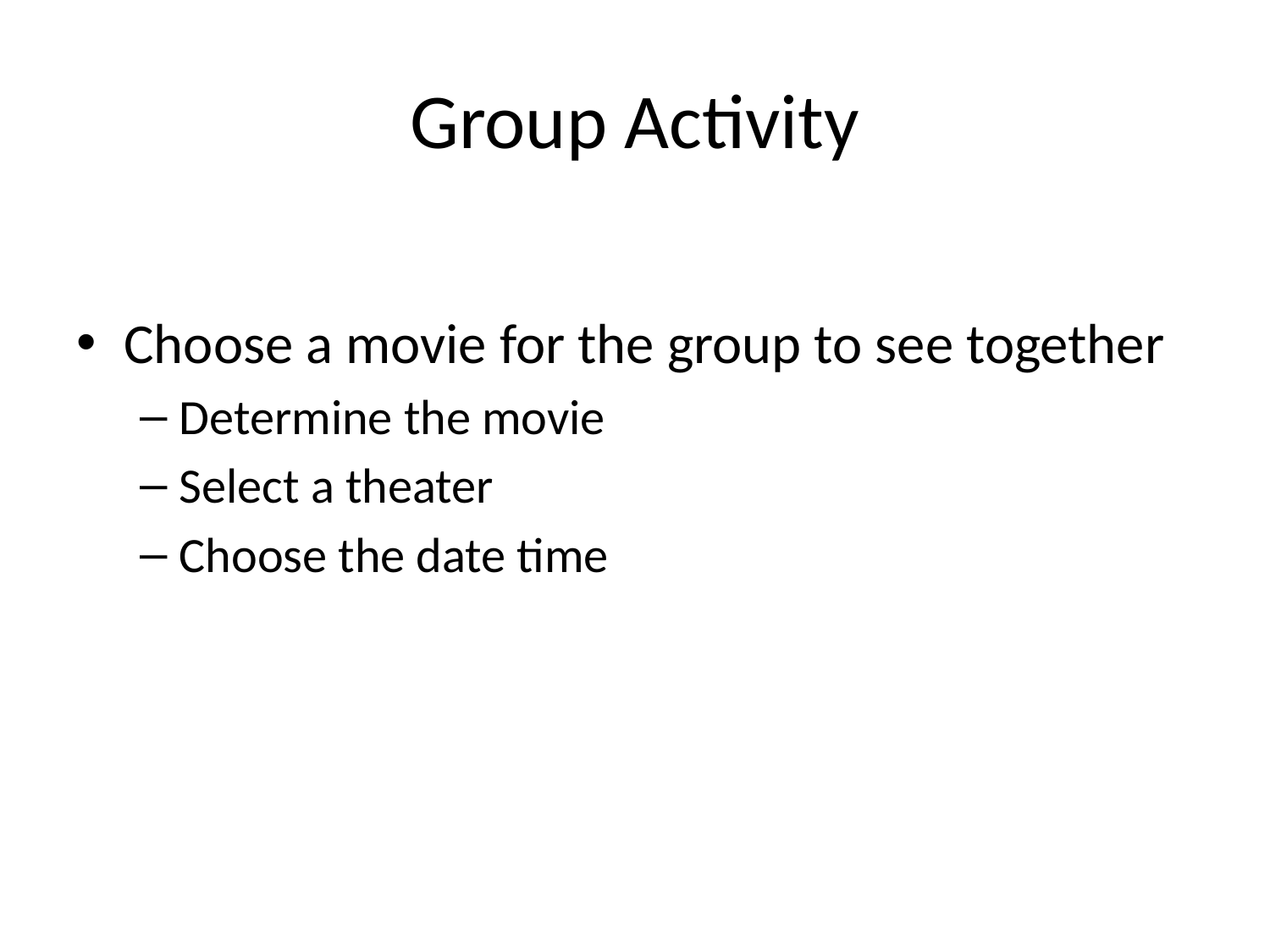

# Group Activity

Choose a movie for the group to see together
Determine the movie
Select a theater
Choose the date time